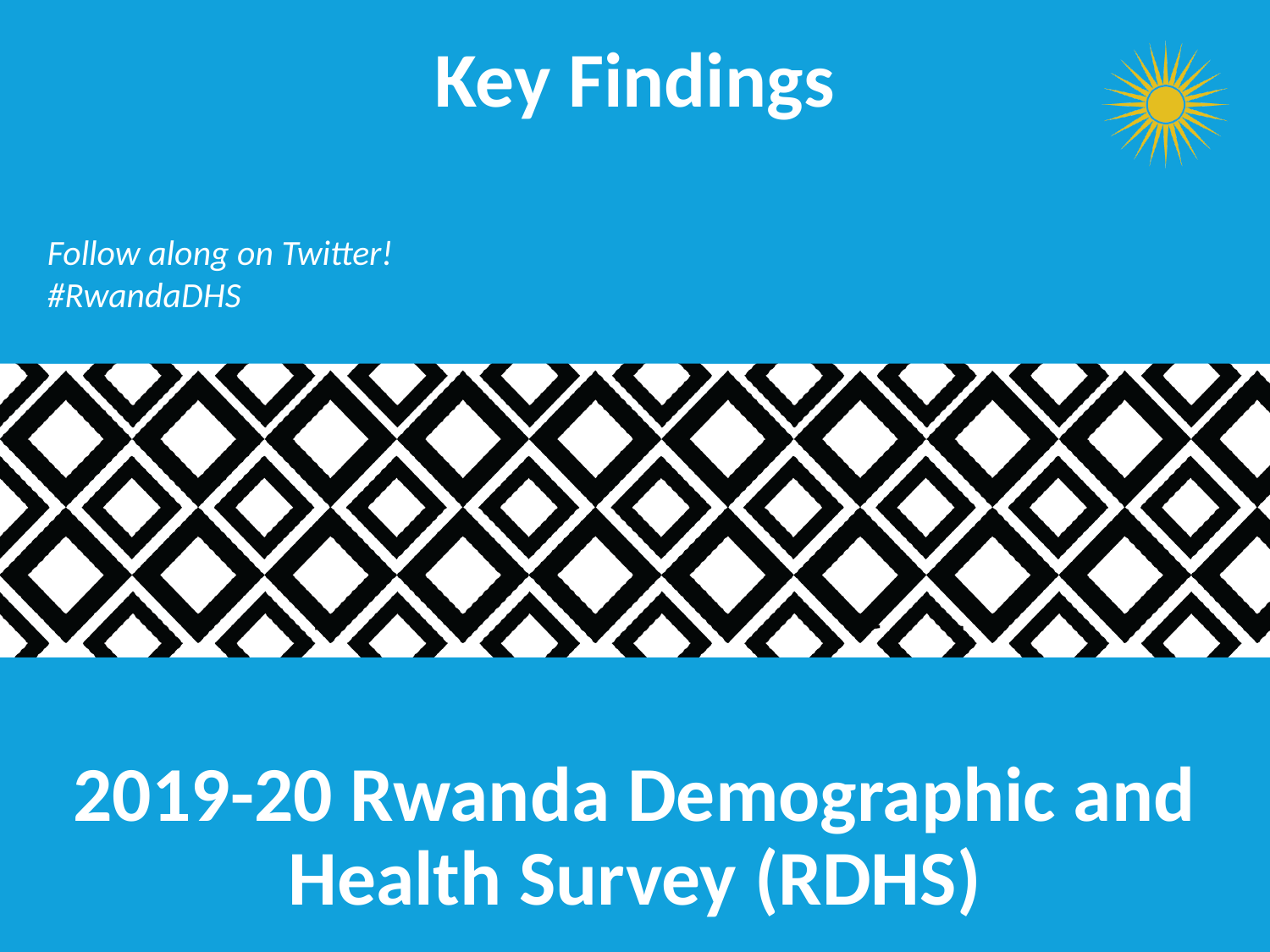

Key Findings
Follow along on Twitter!
#RwandaDHS